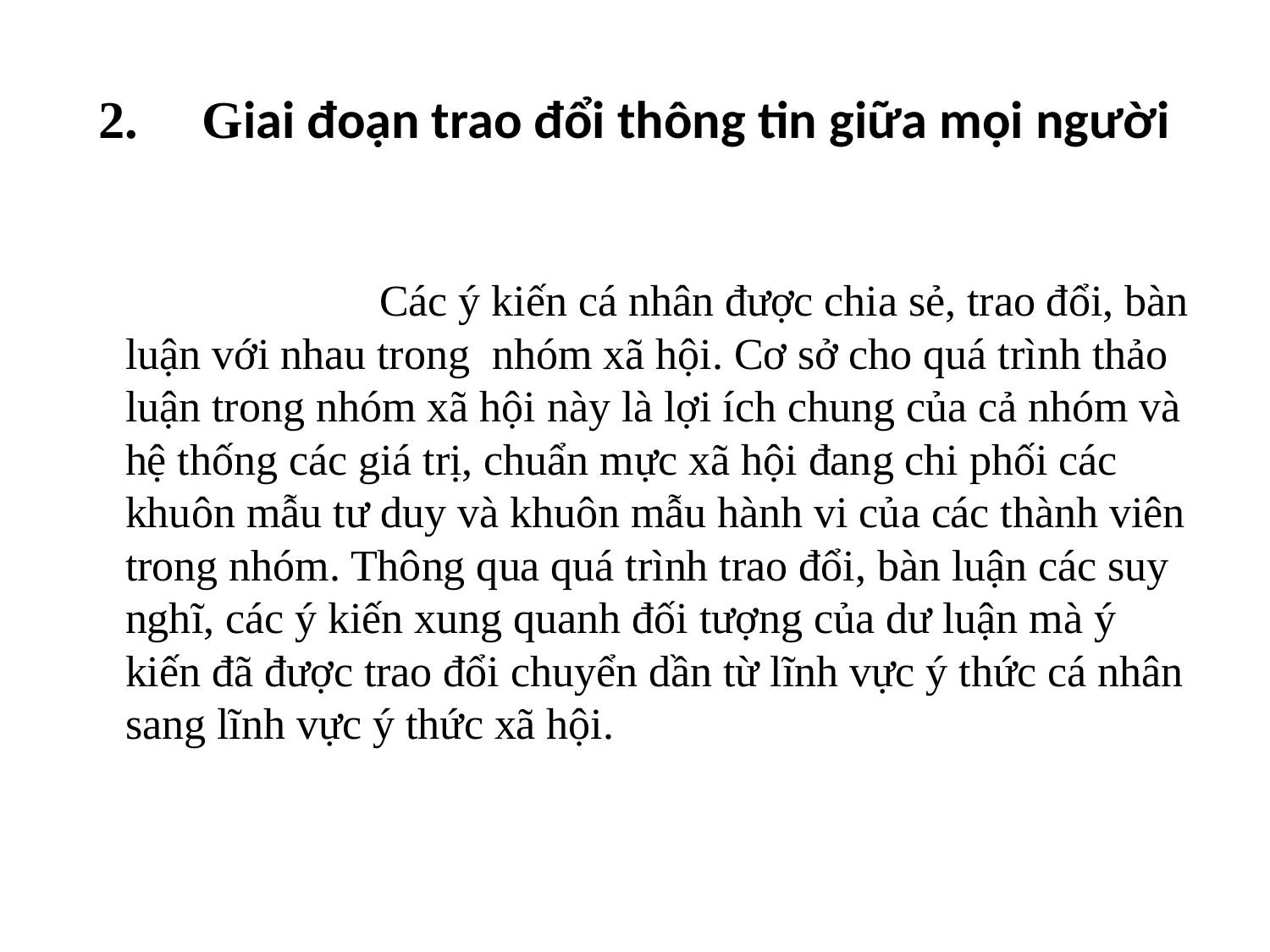

# Giai đoạn trao đổi thông tin giữa mọi người
			Các ý kiến cá nhân được chia sẻ, trao đổi, bàn luận với nhau trong  nhóm xã hội. Cơ sở cho quá trình thảo luận trong nhóm xã hội này là lợi ích chung của cả nhóm và hệ thống các giá trị, chuẩn mực xã hội đang chi phối các khuôn mẫu tư duy và khuôn mẫu hành vi của các thành viên trong nhóm. Thông qua quá trình trao đổi, bàn luận các suy nghĩ, các ý kiến xung quanh đối tượng của dư luận mà ý kiến đã được trao đổi chuyển dần từ lĩnh vực ý thức cá nhân sang lĩnh vực ý thức xã hội.